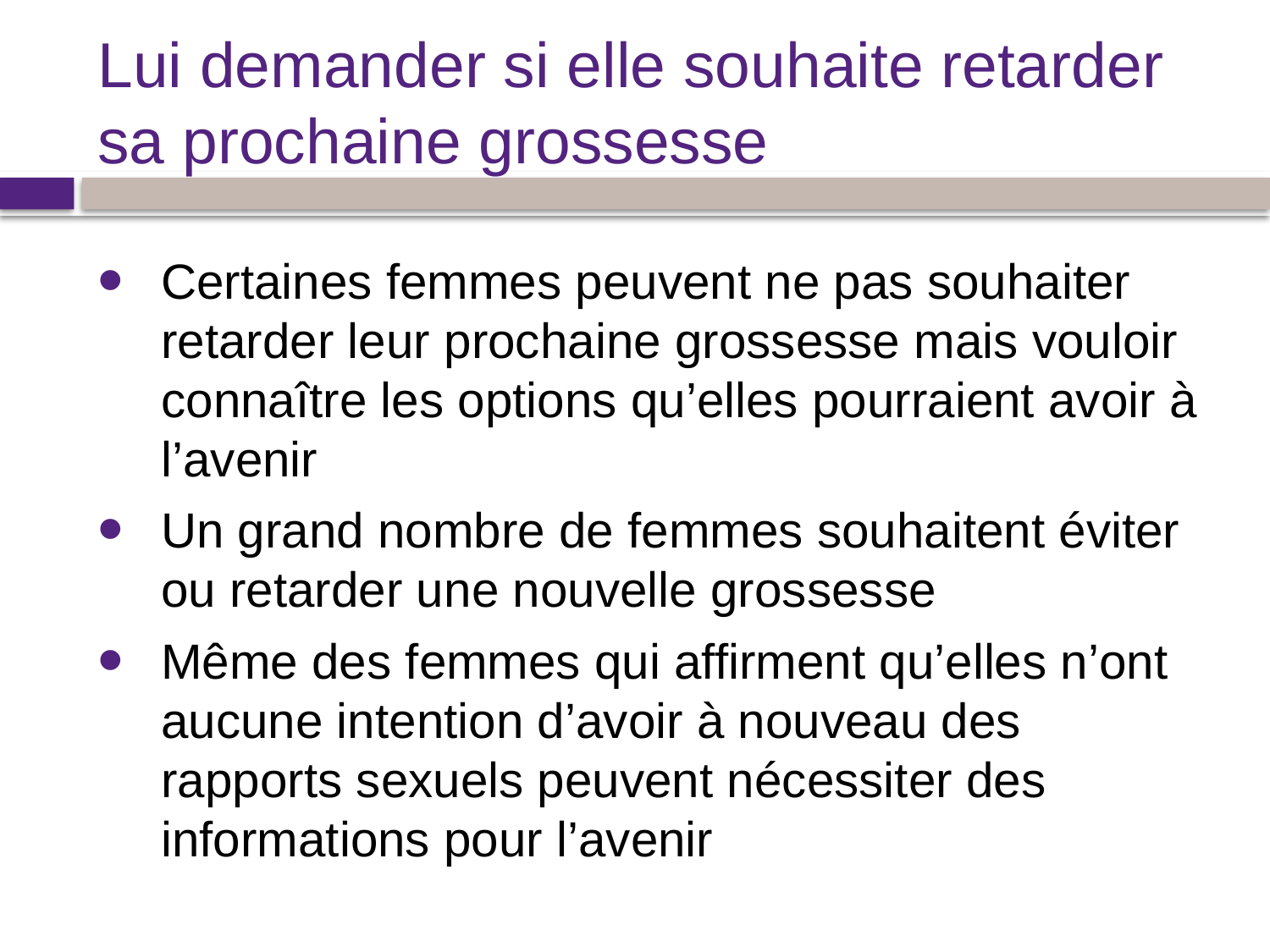

# Lui demander si elle souhaite retarder sa prochaine grossesse
Certaines femmes peuvent ne pas souhaiter retarder leur prochaine grossesse mais vouloir connaître les options qu’elles pourraient avoir à l’avenir
Un grand nombre de femmes souhaitent éviter ou retarder une nouvelle grossesse
Même des femmes qui affirment qu’elles n’ont aucune intention d’avoir à nouveau des rapports sexuels peuvent nécessiter des informations pour l’avenir